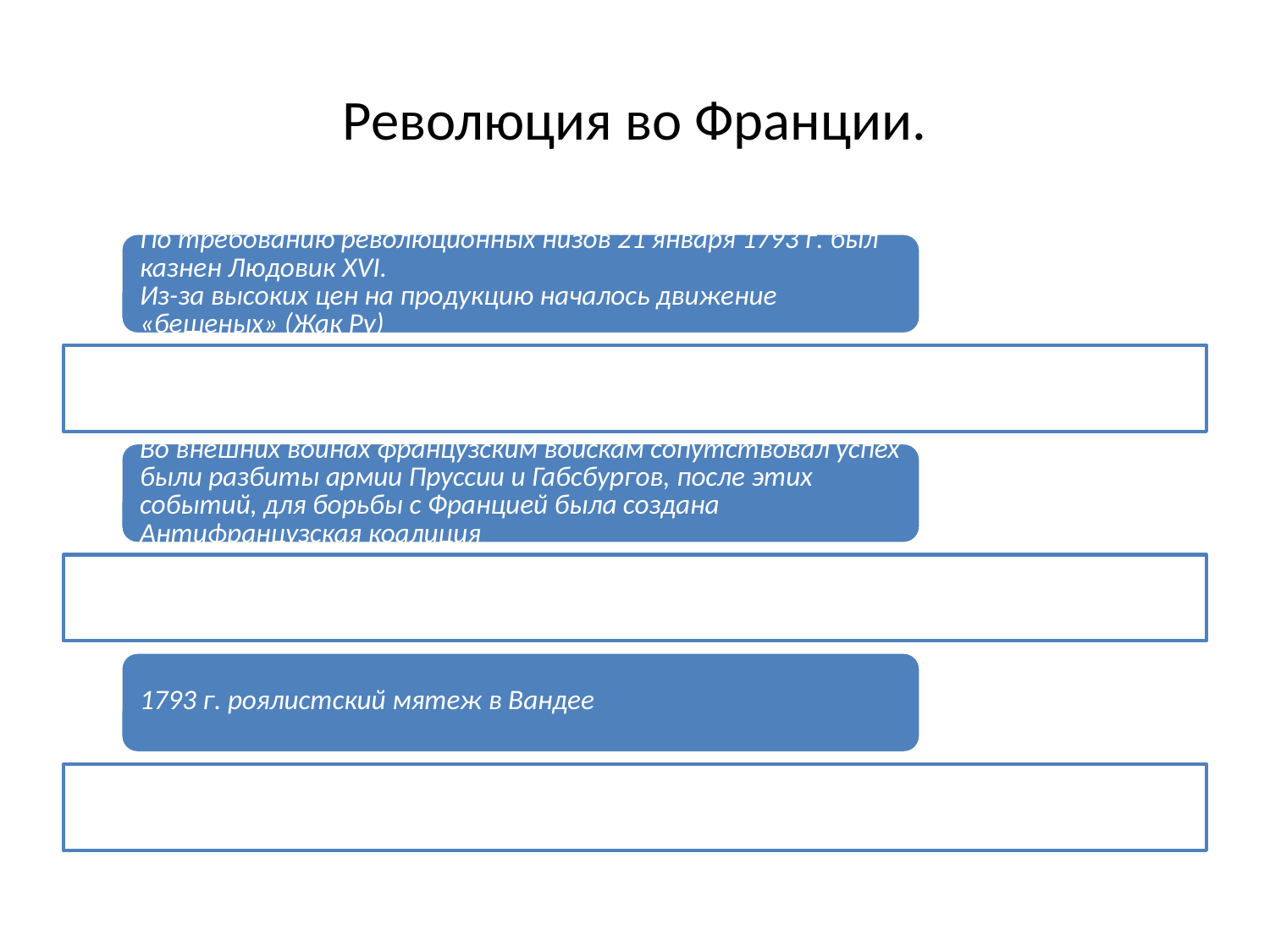

# Революция во Франции.
По требованию революционных низов 21 января 1793 г. был казнен Людовик XVI.
Из-за высоких цен на продукцию началось движение «бешеных» (Жак Ру)
Во внешних войнах французским войскам сопутствовал успех были разбиты армии Пруссии и Габсбургов, после этих  событий, для борьбы с Францией была создана Антифранцузская коалиция
1793 г. роялистский мятеж в Вандее